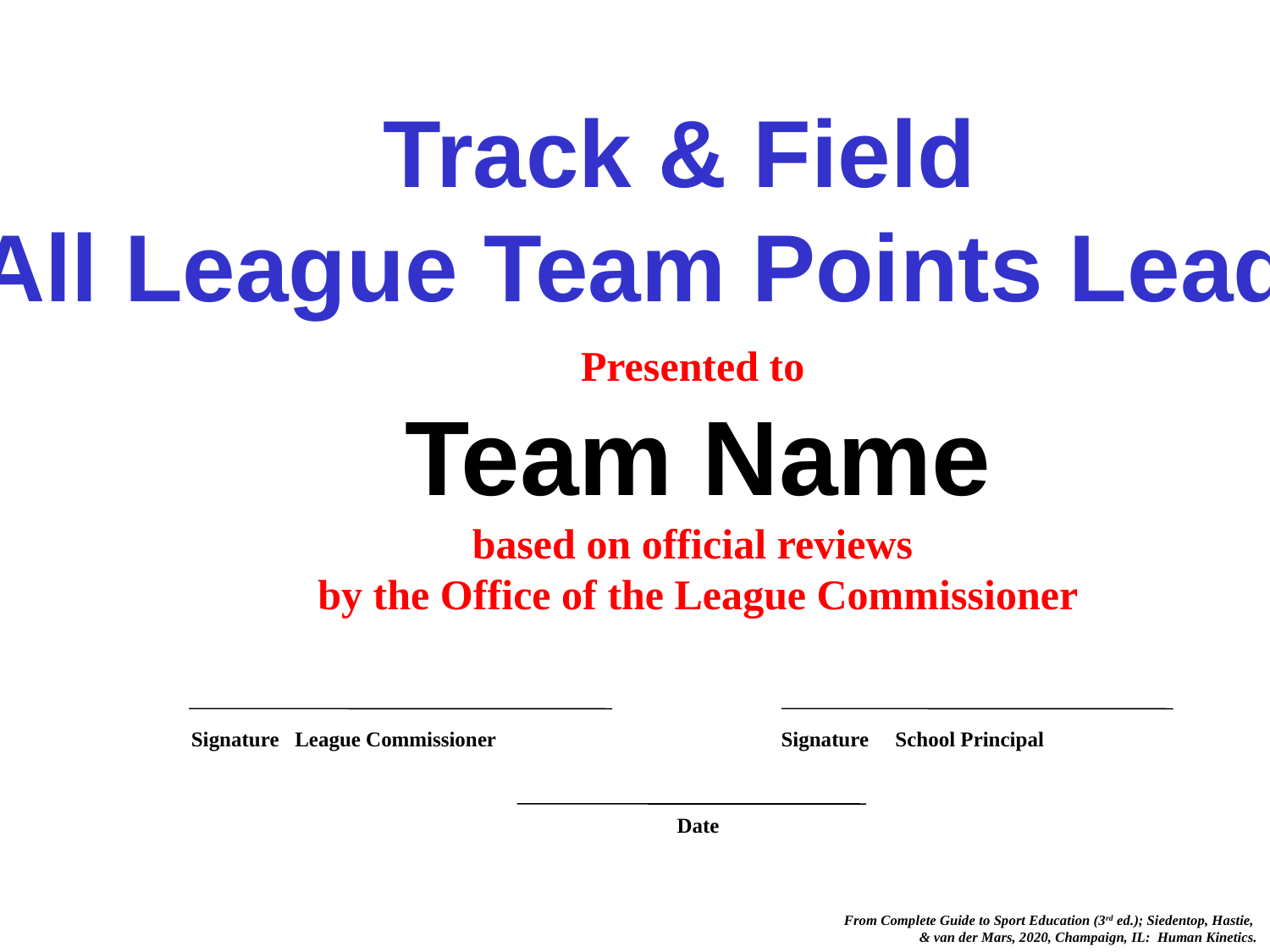

Track & Field
All League Team Points Leader
Presented to
Team Name
based on official reviews
by the Office of the League Commissioner

Signature   League Commissioner
Signature     School Principal

Date